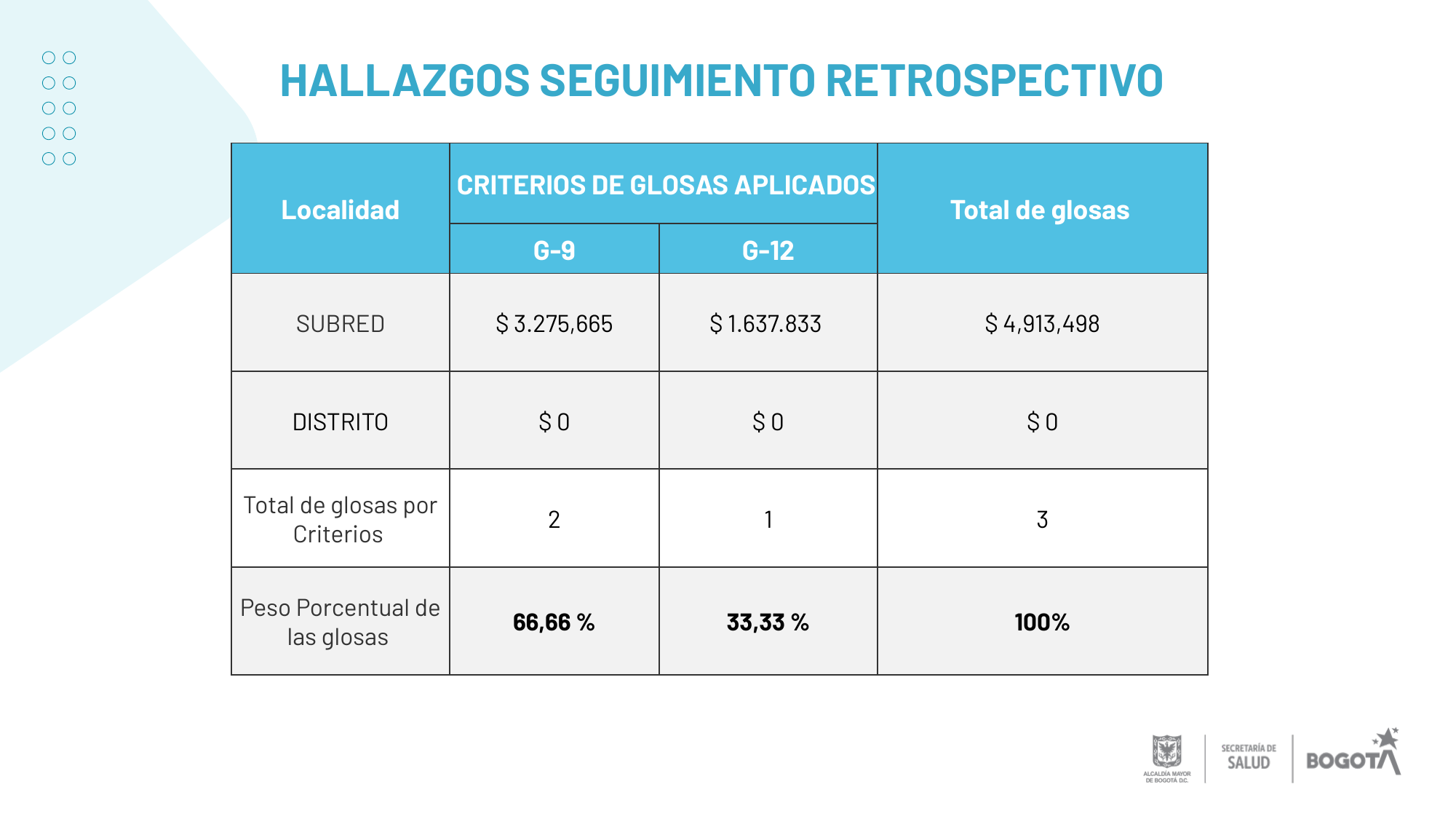

# HALLAZGOS SEGUIMIENTO RETROSPECTIVO
| Localidad | CRITERIOS DE GLOSAS APLICADOS |  | Total de glosas |
| --- | --- | --- | --- |
|  | G-9 | G-12 |  |
| SUBRED | $ 3.275,665 | $ 1.637.833 | $ 4,913,498 |
| DISTRITO | $ 0 | $ 0 | $ 0 |
| Total de glosas por Criterios | 2 | 1 | 3 |
| Peso Porcentual de las glosas | 66,66 % | 33,33 % | 100% |